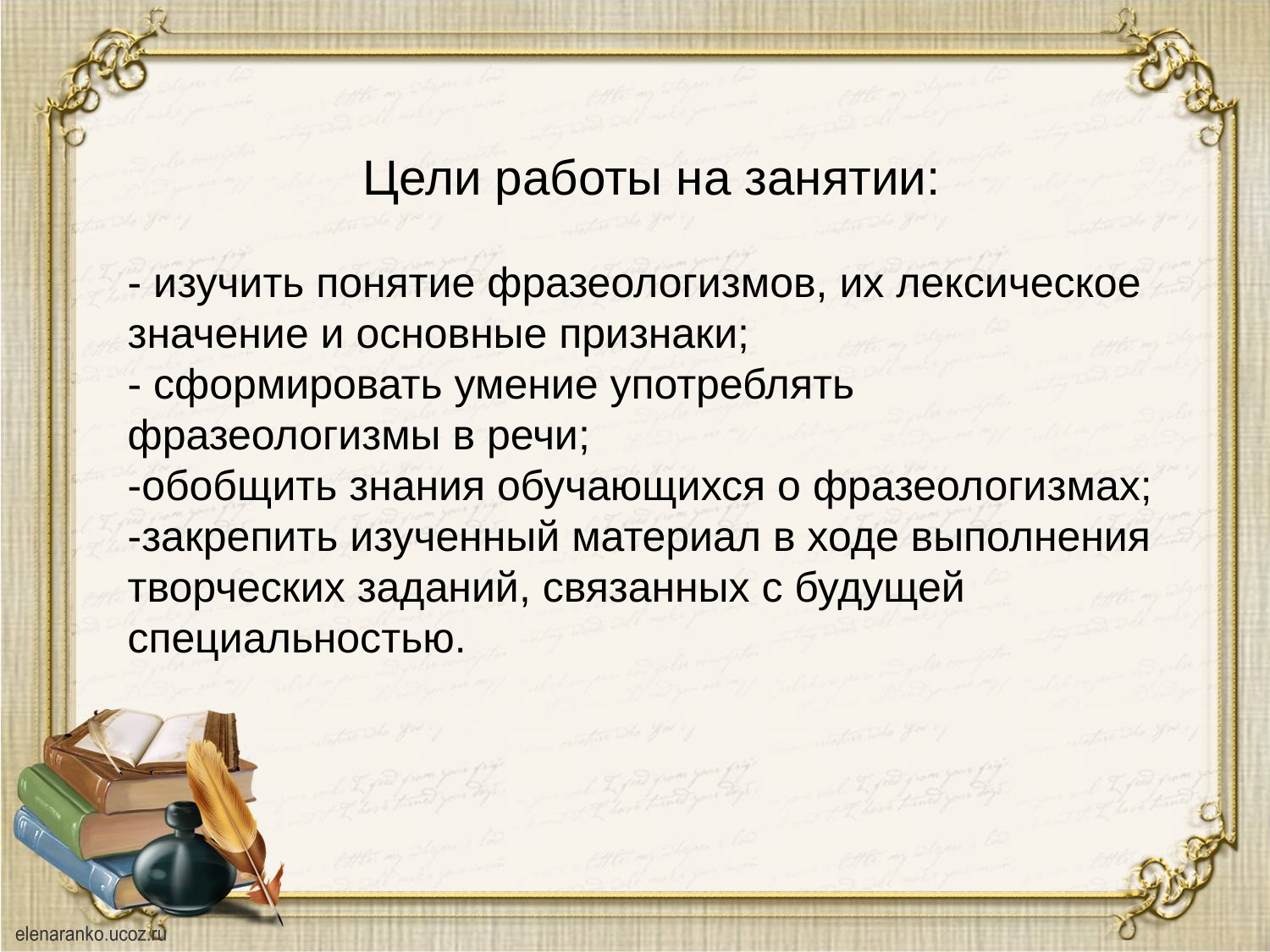

Цели работы на занятии:

- изучить понятие фразеологизмов, их лексическое значение и основные признаки;
- сформировать умение употреблять фразеологизмы в речи;
-обобщить знания обучающихся о фразеологизмах;
-закрепить изученный материал в ходе выполнения творческих заданий, связанных с будущей специальностью.